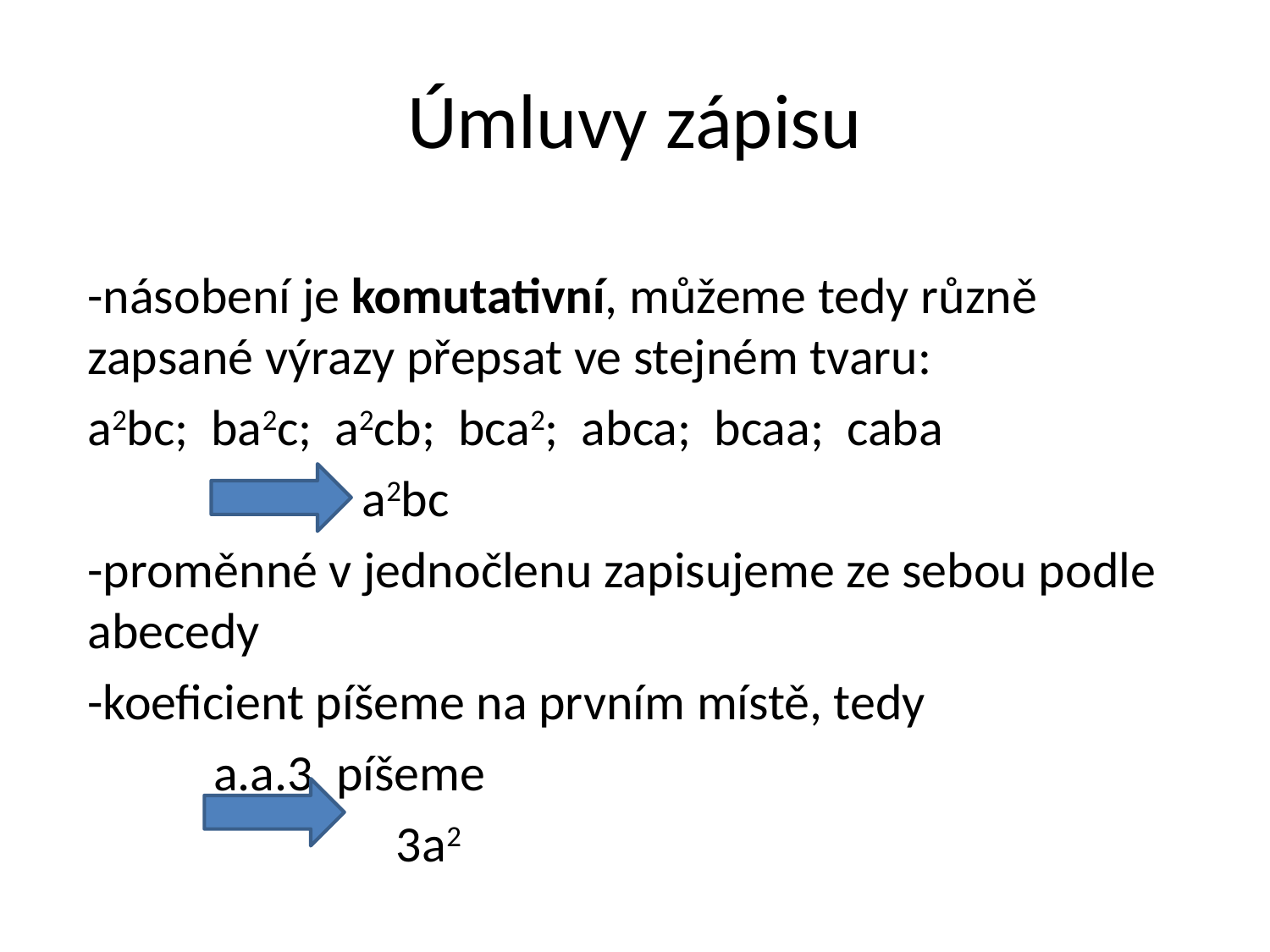

# Úmluvy zápisu
-násobení je komutativní, můžeme tedy různě zapsané výrazy přepsat ve stejném tvaru:
a2bc;  ba2c;  a2cb;  bca2;  abca;  bcaa;  caba
                        a2bc
-proměnné v jednočlenu zapisujeme ze sebou podle abecedy
-koeficient píšeme na prvním místě, tedy
           a.a.3  píšeme
                           3a2